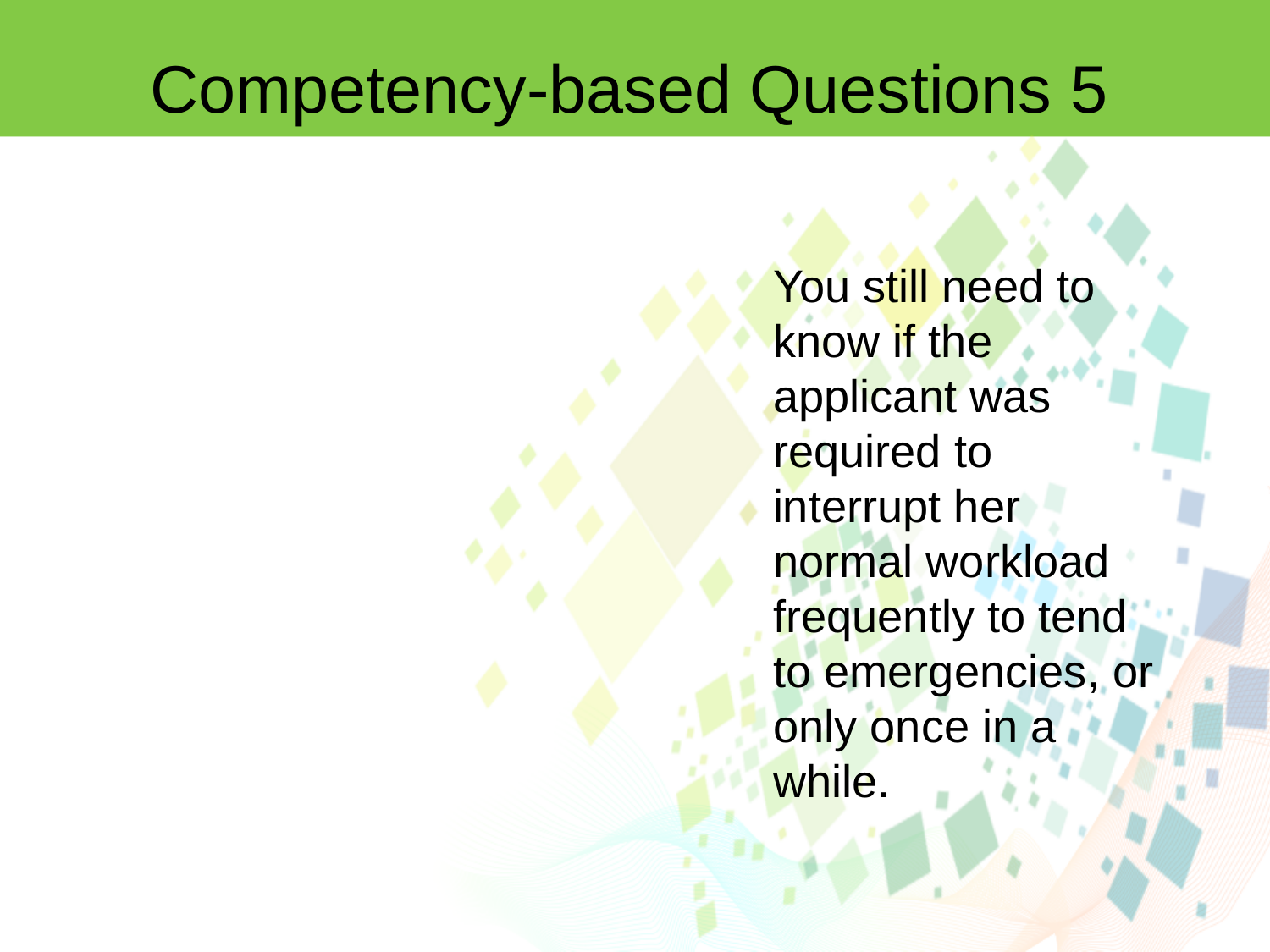

Competency-based Questions 5
You still need to know if the applicant was required to interrupt her normal workload
frequently to tend to emergencies, or only once in a while.